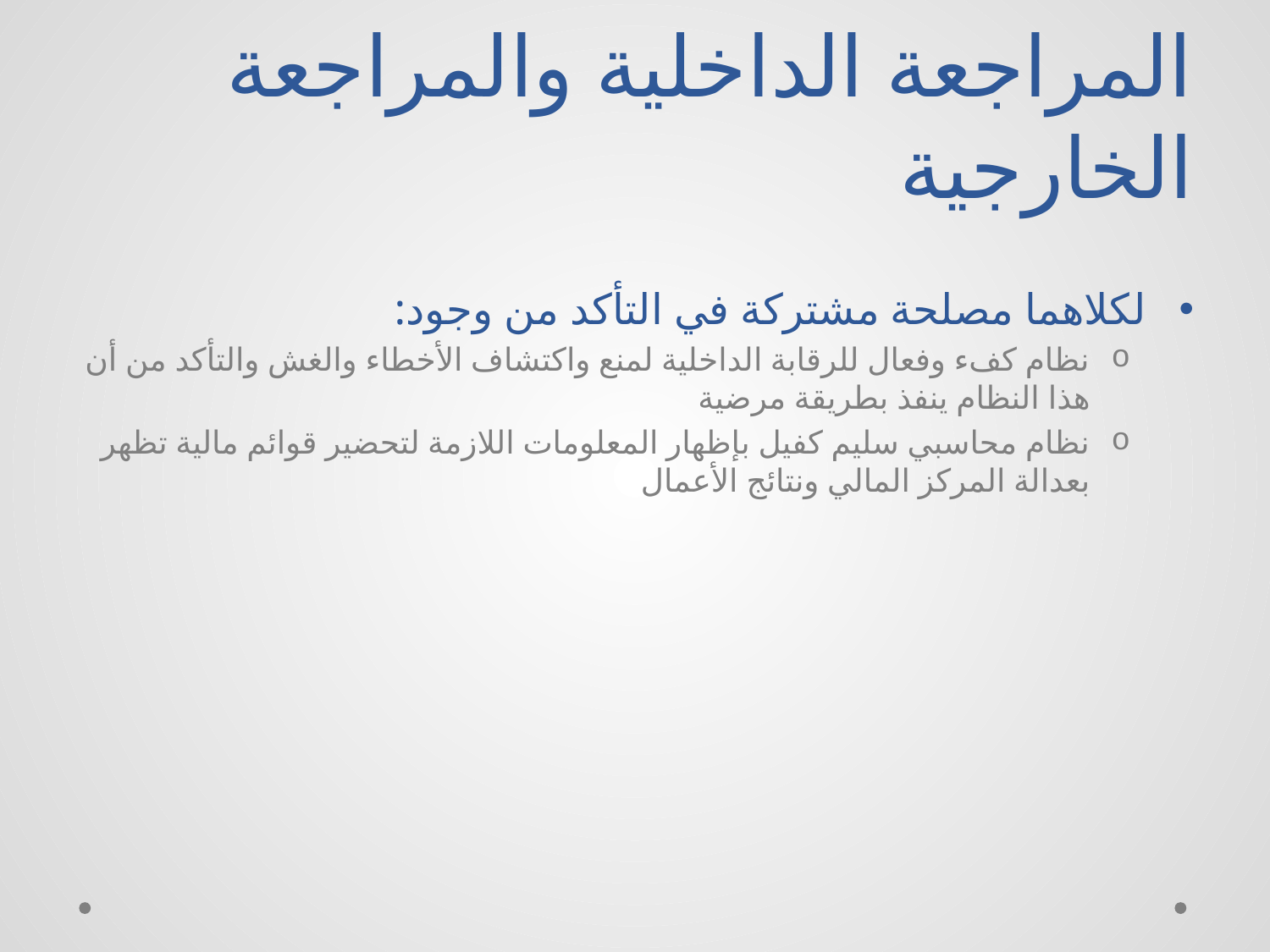

# المراجعة الداخلية والمراجعة الخارجية
لكلاهما مصلحة مشتركة في التأكد من وجود:
نظام كفء وفعال للرقابة الداخلية لمنع واكتشاف الأخطاء والغش والتأكد من أن هذا النظام ينفذ بطريقة مرضية
نظام محاسبي سليم كفيل بإظهار المعلومات اللازمة لتحضير قوائم مالية تظهر بعدالة المركز المالي ونتائج الأعمال